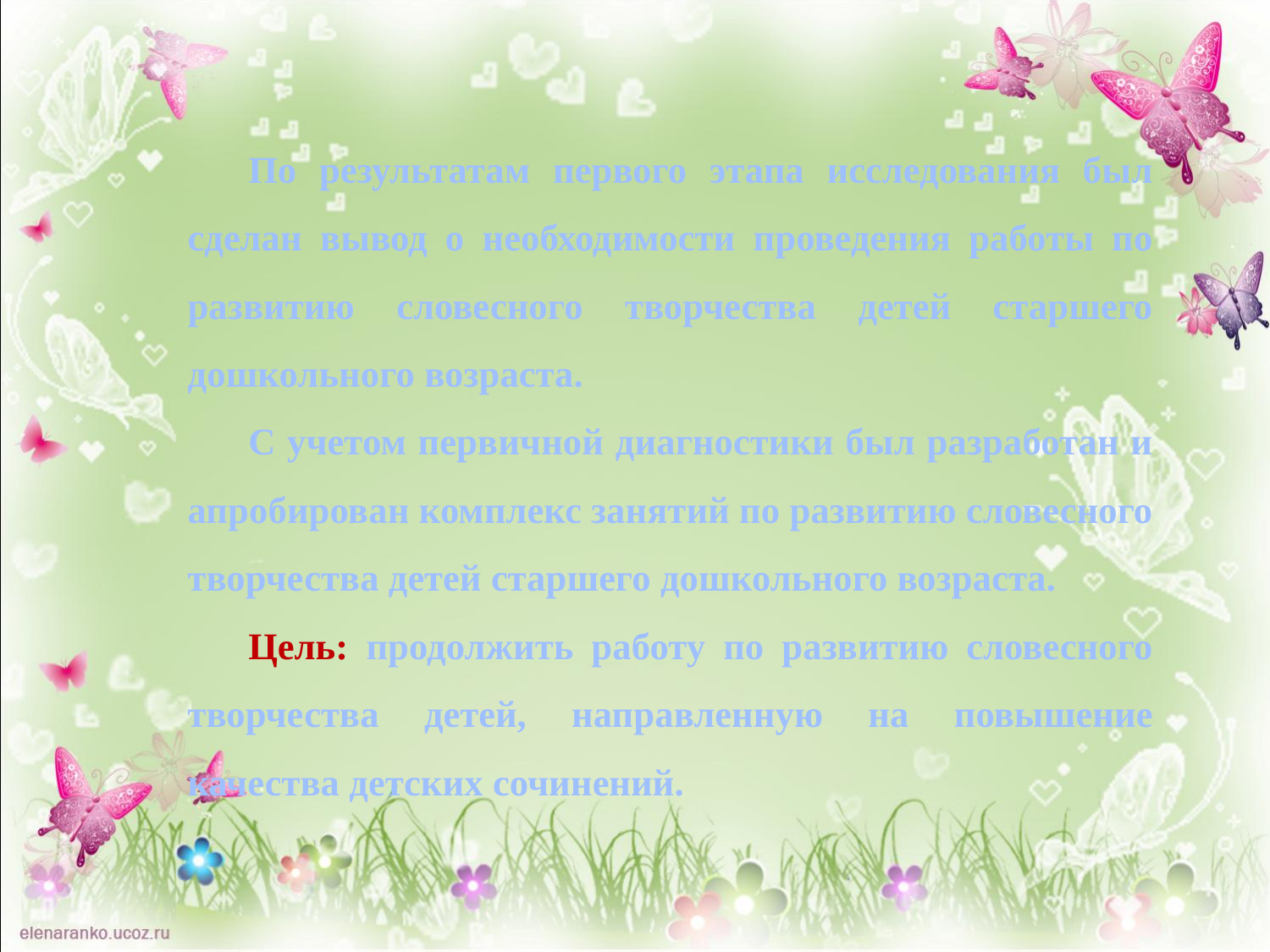

По результатам первого этапа исследования был сделан вывод о необходимости проведения работы по развитию словесного творчества детей старшего дошкольного возраста.
С учетом первичной диагностики был разработан и апробирован комплекс занятий по развитию словесного творчества детей старшего дошкольного возраста.
Цель: продолжить работу по развитию словесного творчества детей, направленную на повышение качества детских сочинений.